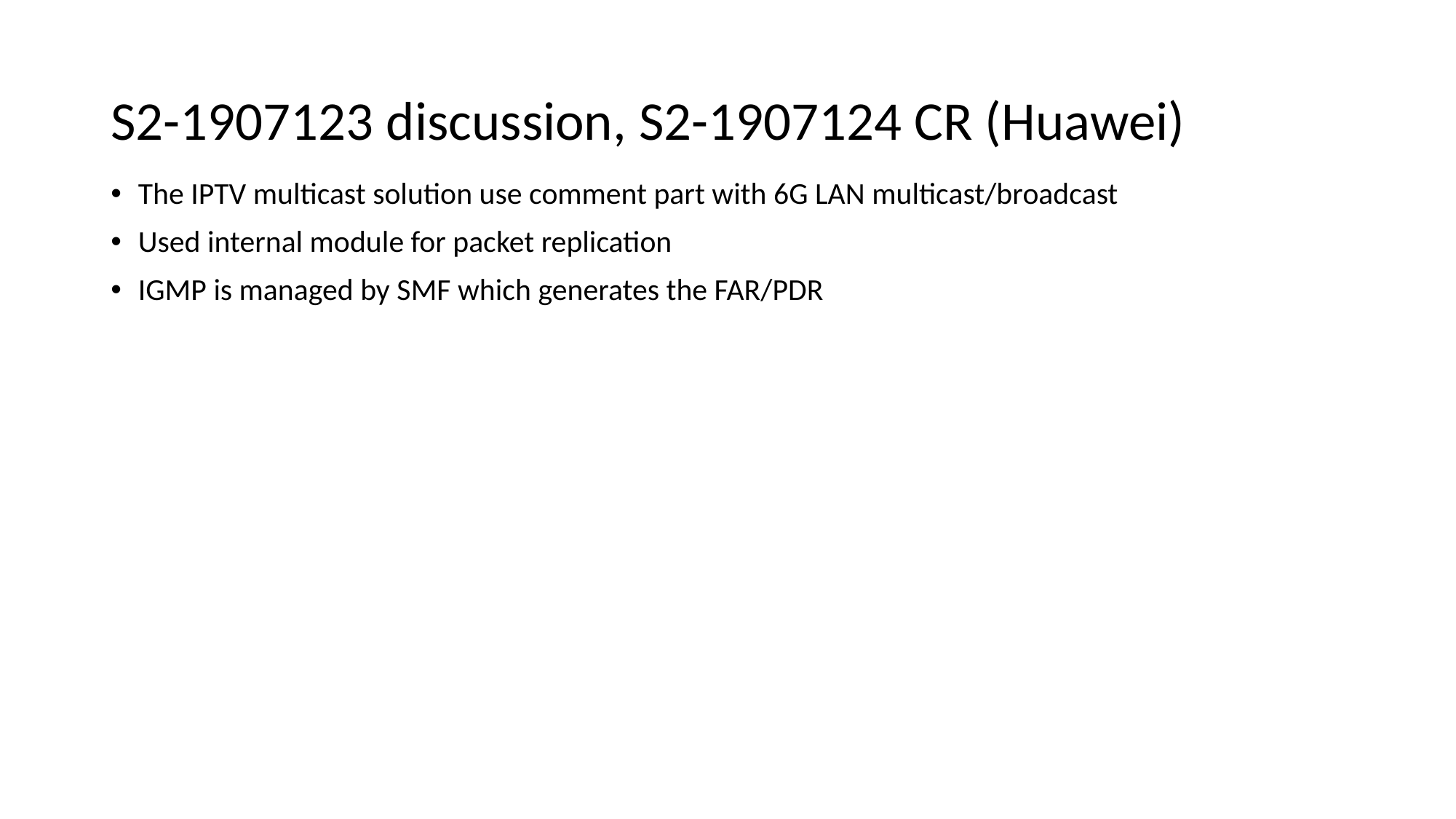

# S2-1907123 discussion, S2-1907124 CR (Huawei)
The IPTV multicast solution use comment part with 6G LAN multicast/broadcast
Used internal module for packet replication
IGMP is managed by SMF which generates the FAR/PDR